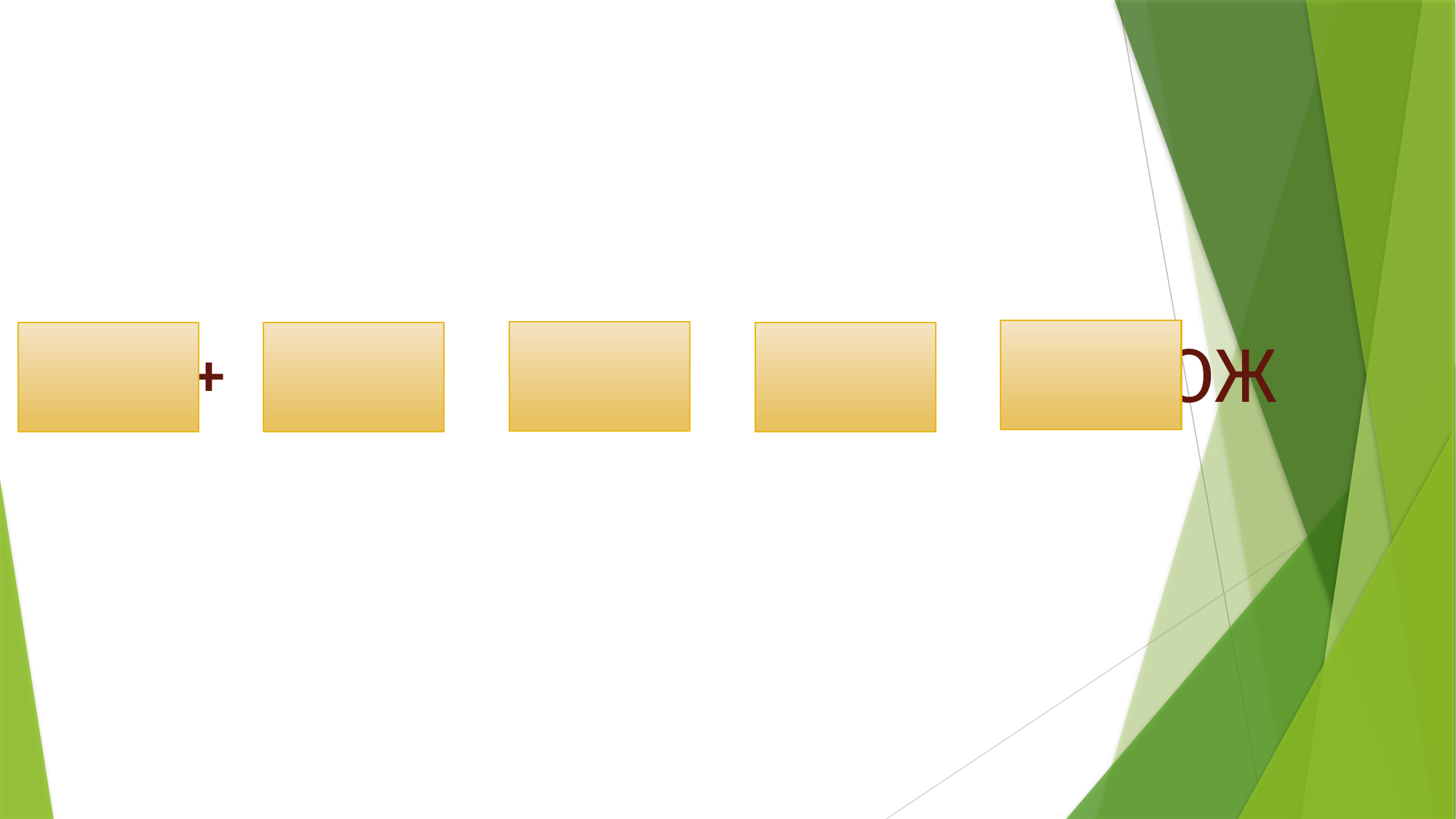

# +         +         +         +         = ЗОЖ